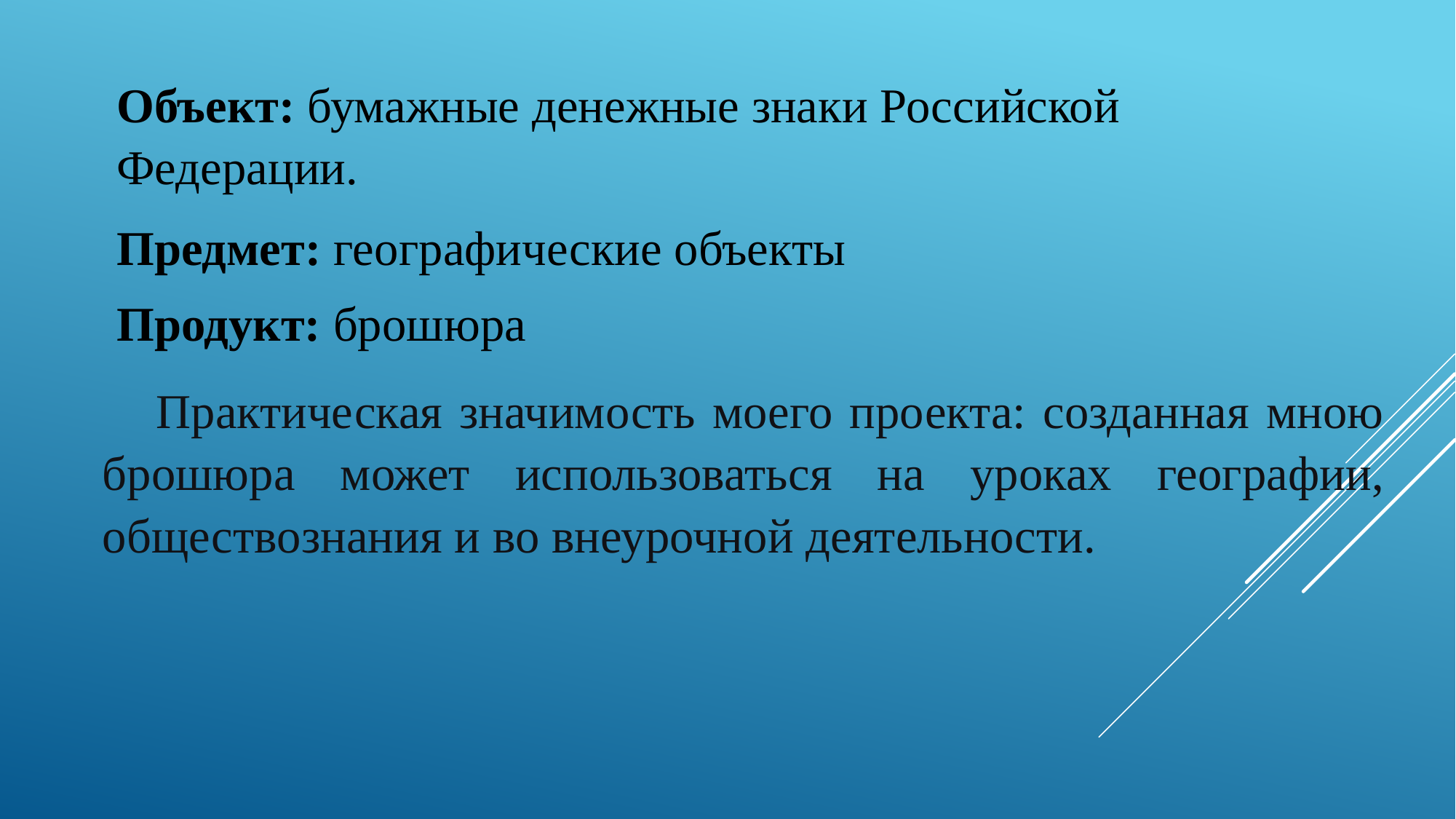

Объект: бумажные денежные знаки Российской Федерации.
Предмет: географические объекты
Продукт: брошюра
Практическая значимость моего проекта: созданная мною брошюра может использоваться на уроках географии, обществознания и во внеурочной деятельности.